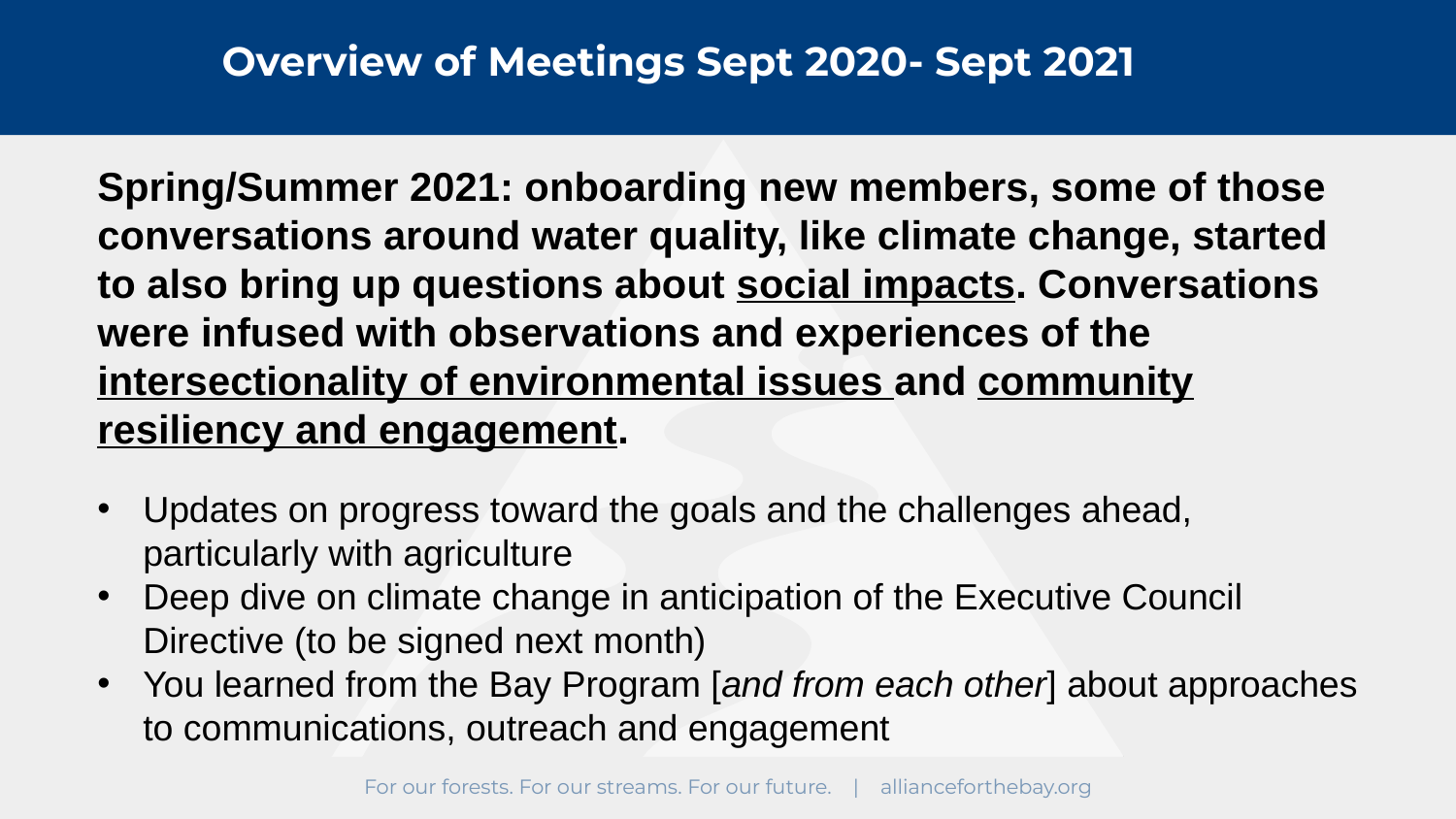

Overview of Meetings Sept 2020- Sept 2021
Spring/Summer 2021: onboarding new members, some of those conversations around water quality, like climate change, started to also bring up questions about social impacts. Conversations were infused with observations and experiences of the intersectionality of environmental issues and community resiliency and engagement.

Updates on progress toward the goals and the challenges ahead, particularly with agriculture
Deep dive on climate change in anticipation of the Executive Council Directive (to be signed next month)
You learned from the Bay Program [and from each other] about approaches to communications, outreach and engagement